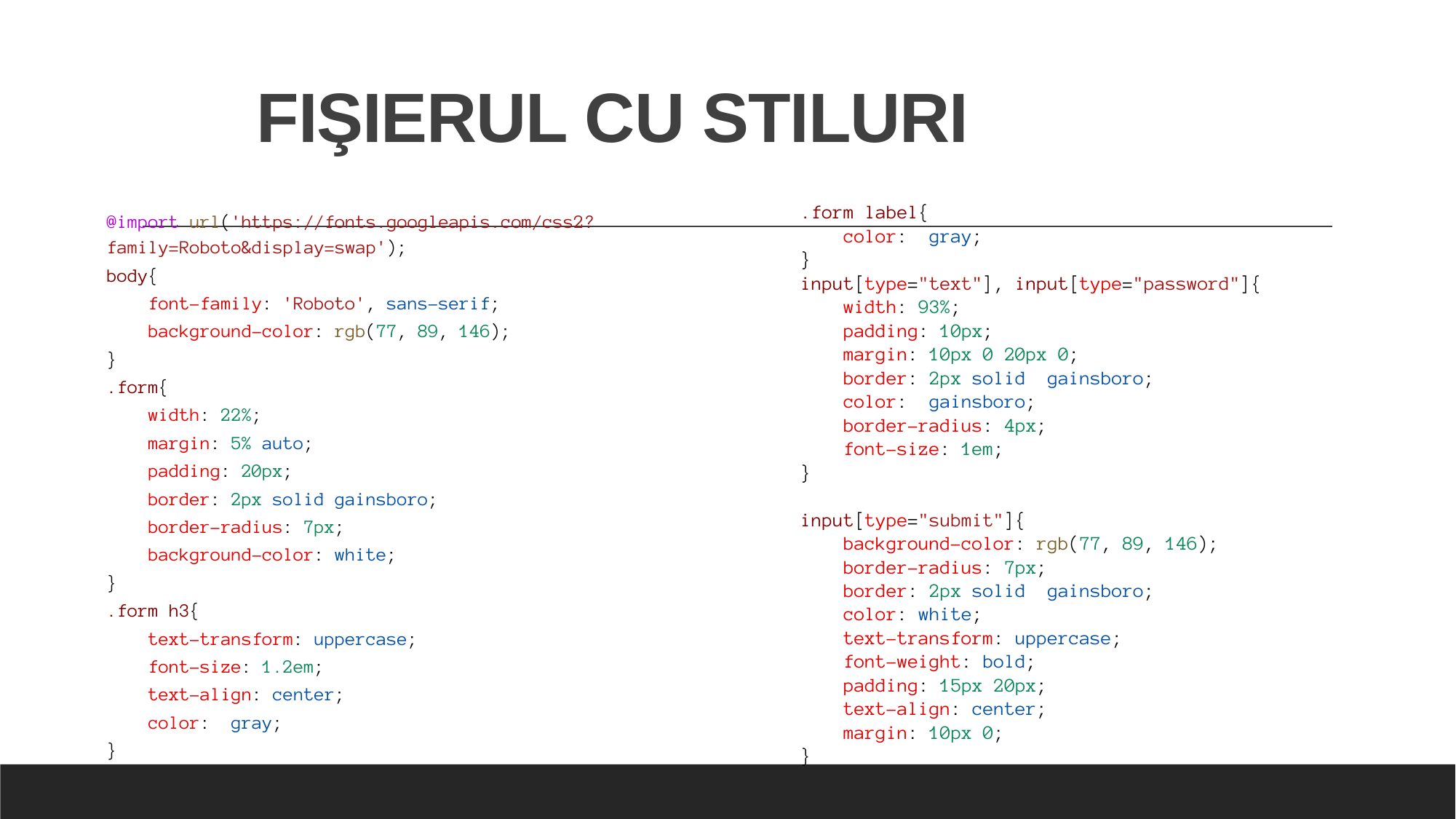

# FIŞIERUL CU STILURI
.form label{
    color:  gray;
}
input[type="text"], input[type="password"]{
    width: 93%;
    padding: 10px;
    margin: 10px 0 20px 0;
    border: 2px solid  gainsboro;
    color:  gainsboro;
    border-radius: 4px;
    font-size: 1em;
}
input[type="submit"]{
    background-color: rgb(77, 89, 146);
    border-radius: 7px;
    border: 2px solid  gainsboro;
    color: white;
    text-transform: uppercase;
    font-weight: bold;
    padding: 15px 20px;
    text-align: center;
    margin: 10px 0;
}
@import url('https://fonts.googleapis.com/css2?family=Roboto&display=swap');
body{
    font-family: 'Roboto', sans-serif;
    background-color: rgb(77, 89, 146);
}
.form{
    width: 22%;
    margin: 5% auto;
    padding: 20px;
    border: 2px solid gainsboro;
    border-radius: 7px;
    background-color: white;
}
.form h3{
    text-transform: uppercase;
    font-size: 1.2em;
    text-align: center;
    color:  gray;
}